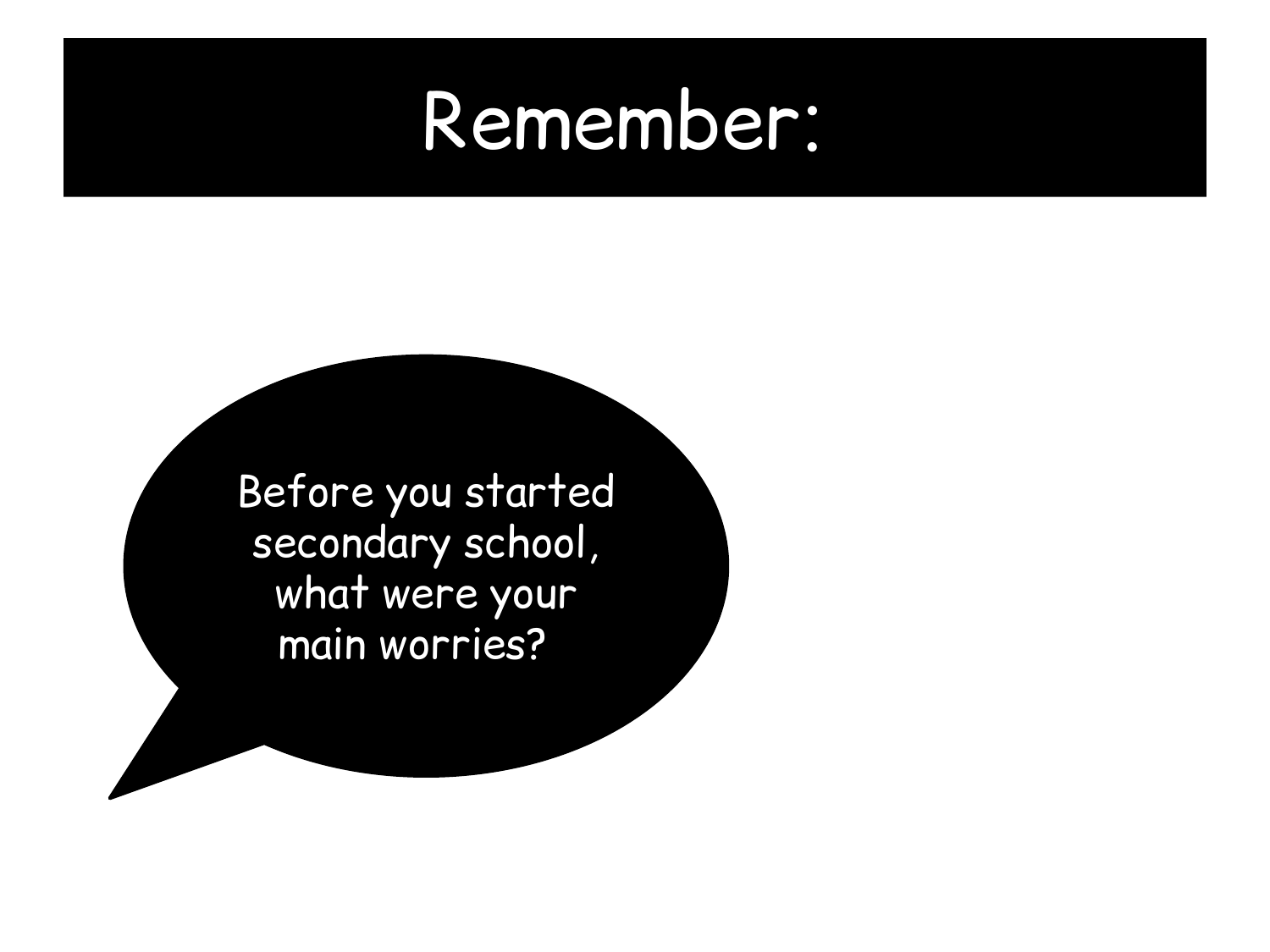

# Remember:
Before you started secondary school, what were your main worries?